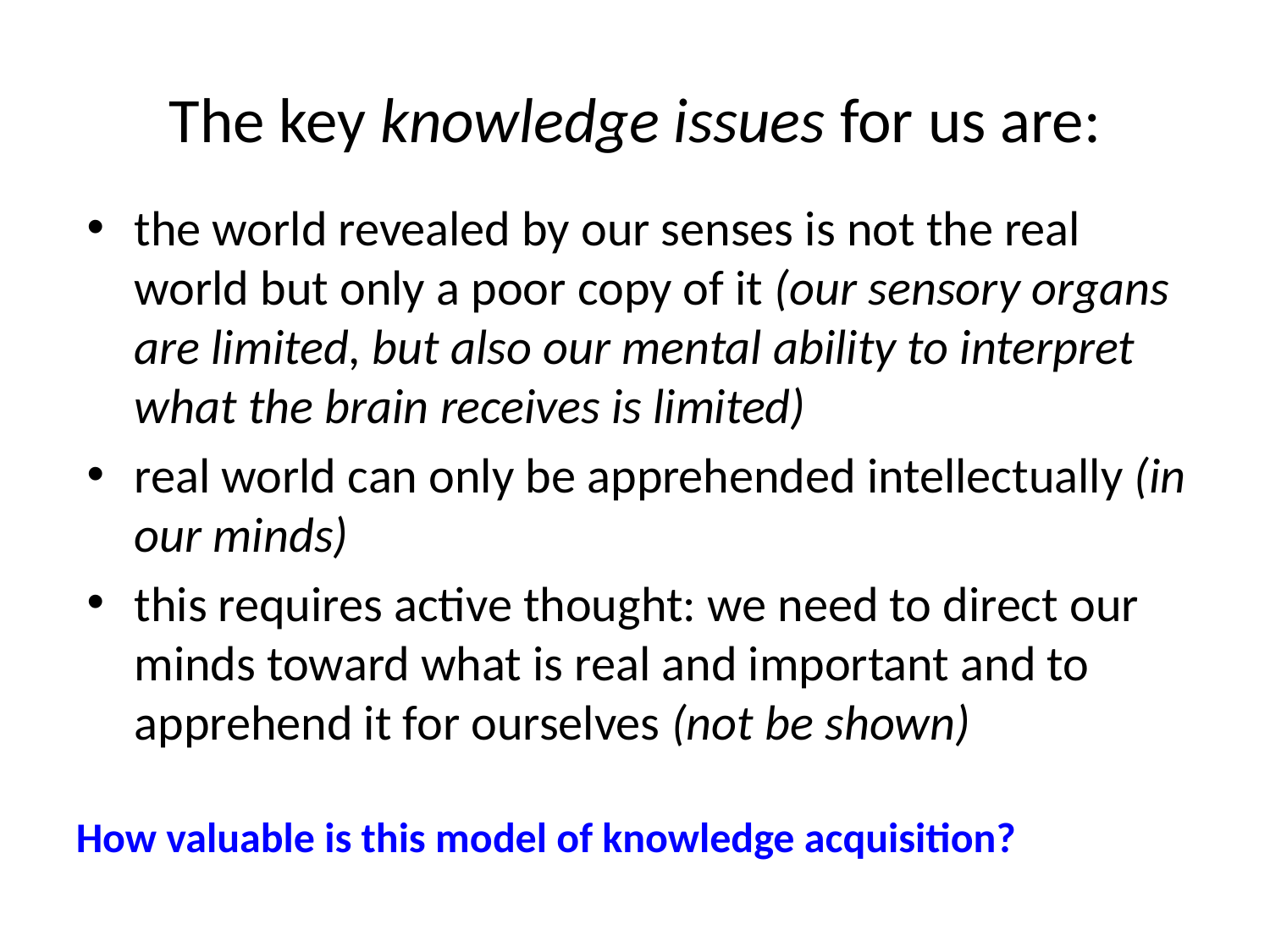

# The key knowledge issues for us are:
the world revealed by our senses is not the real world but only a poor copy of it (our sensory organs are limited, but also our mental ability to interpret what the brain receives is limited)
real world can only be apprehended intellectually (in our minds)
this requires active thought: we need to direct our minds toward what is real and important and to apprehend it for ourselves (not be shown)

How valuable is this model of knowledge acquisition?